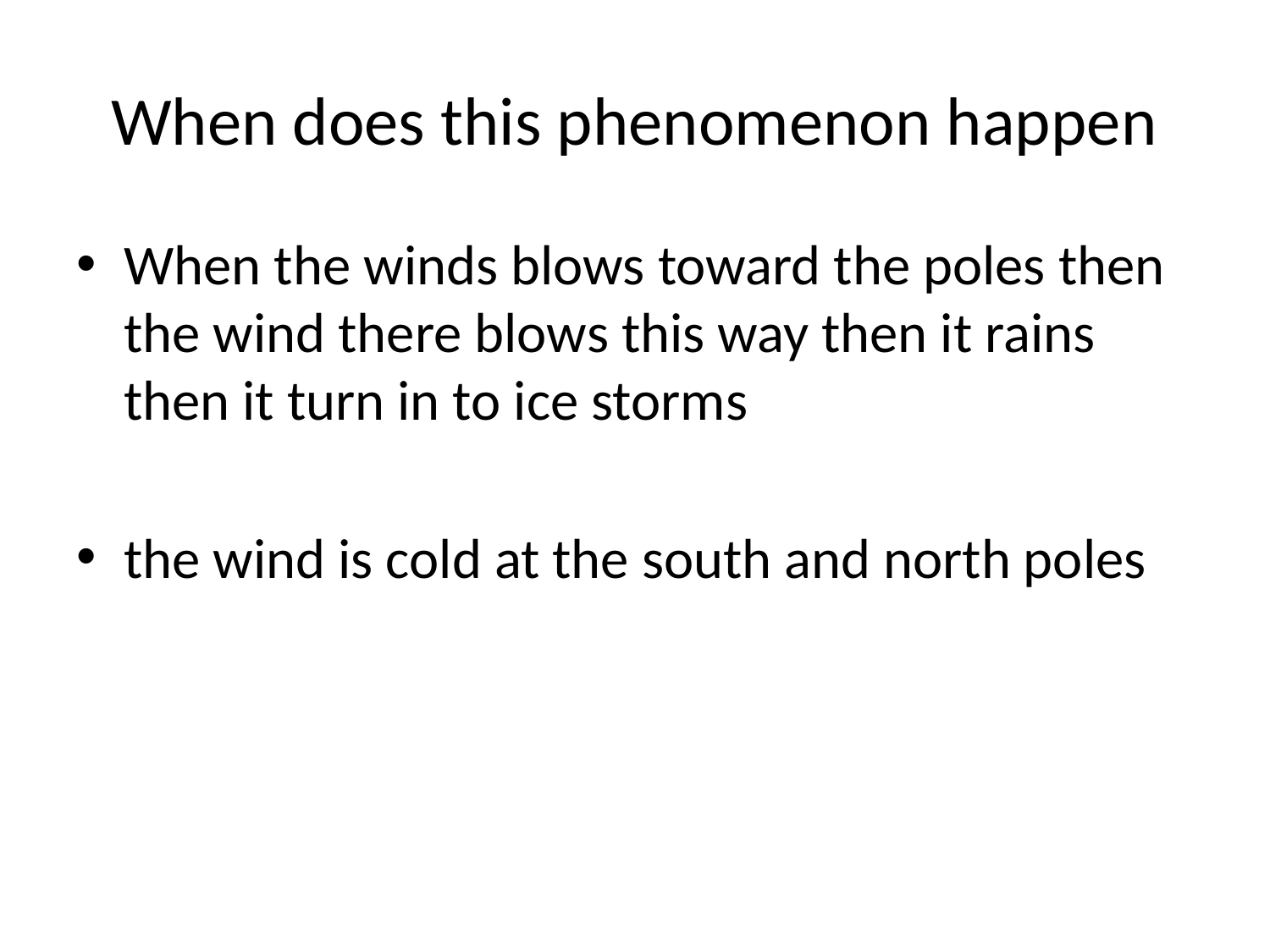

# When does this phenomenon happen
When the winds blows toward the poles then the wind there blows this way then it rains then it turn in to ice storms

the wind is cold at the south and north poles